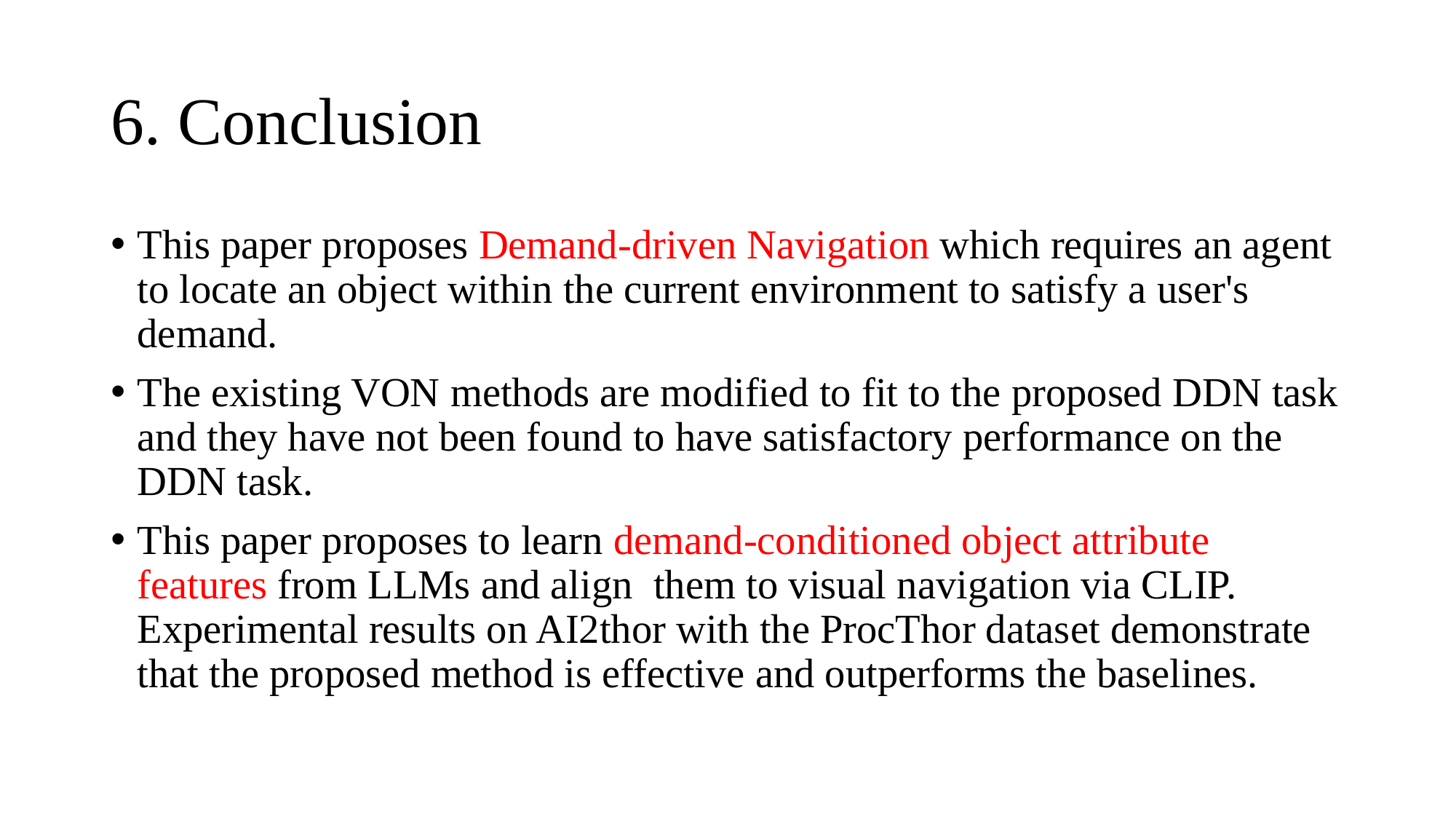

# 6. Conclusion
This paper proposes Demand-driven Navigation which requires an agent to locate an object within the current environment to satisfy a user's demand.
The existing VON methods are modified to fit to the proposed DDN task and they have not been found to have satisfactory performance on the DDN task.
This paper proposes to learn demand-conditioned object attribute features from LLMs and align  them to visual navigation via CLIP.  Experimental results on AI2thor with the ProcThor dataset demonstrate that the proposed method is effective and outperforms the baselines.